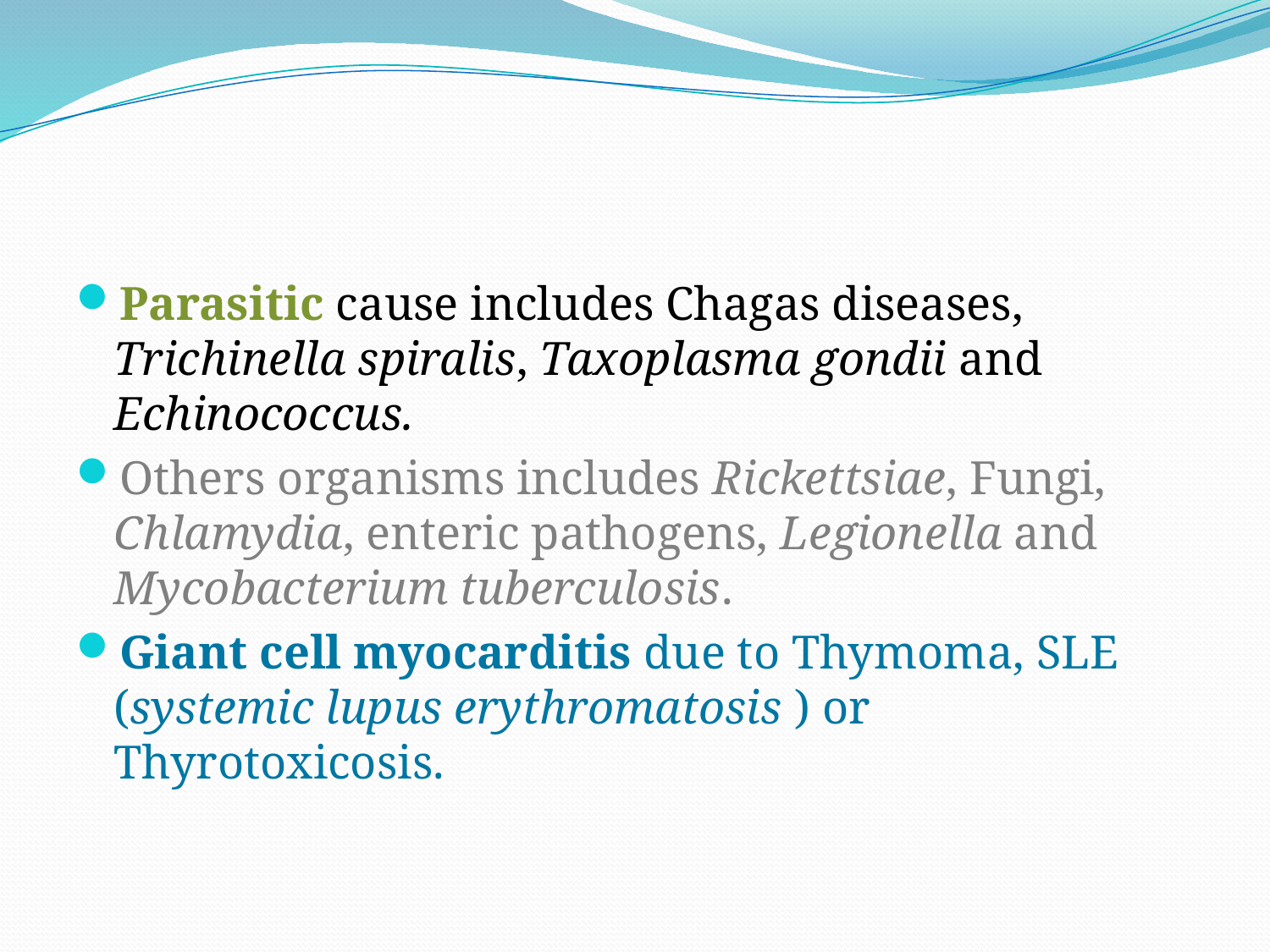

#
Parasitic cause includes Chagas diseases, Trichinella spiralis, Taxoplasma gondii and Echinococcus.
Others organisms includes Rickettsiae, Fungi, Chlamydia, enteric pathogens, Legionella and Mycobacterium tuberculosis.
Giant cell myocarditis due to Thymoma, SLE (systemic lupus erythromatosis ) or Thyrotoxicosis.